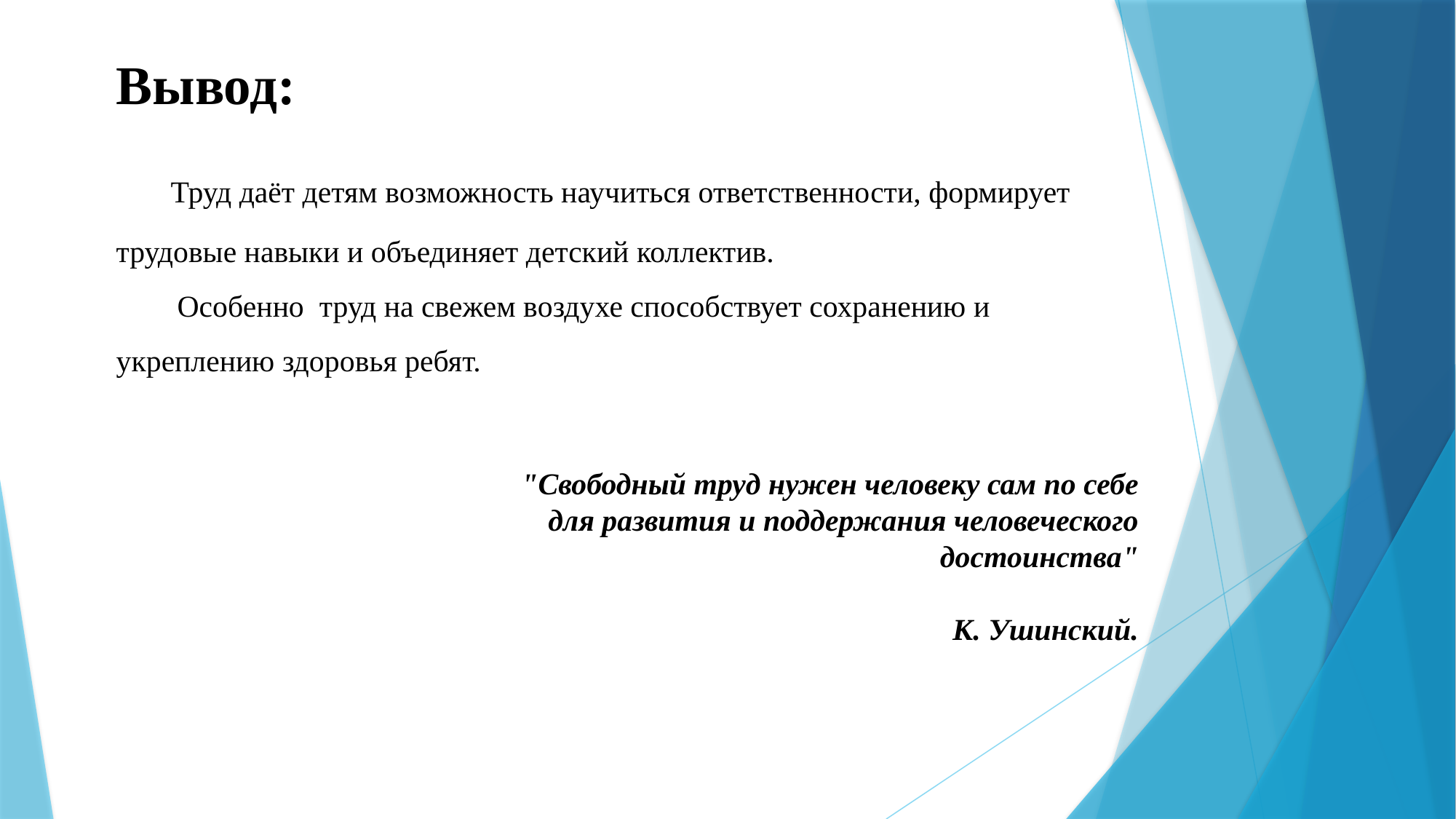

Вывод:
    Труд даёт детям возможность научиться ответственности, формирует трудовые навыки и объединяет детский коллектив.
        Особенно  труд на свежем воздухе способствует сохранению и укреплению здоровья ребят.

"Свободный труд нужен человеку сам по себе для развития и поддержания человеческого достоинства"

                              К. Ушинский.